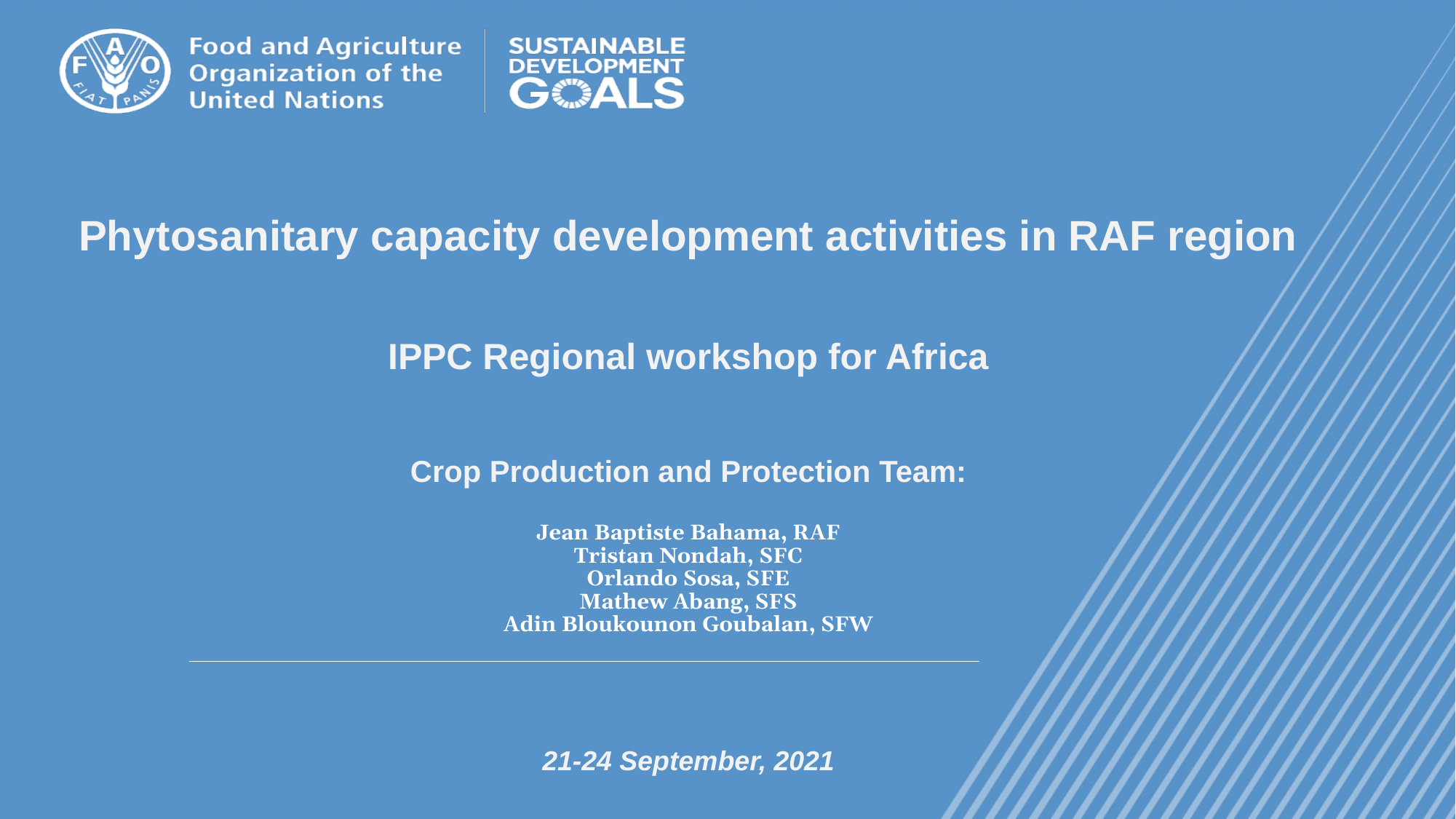

# Phytosanitary capacity development activities in RAF region IPPC Regional workshop for Africa Crop Production and Protection Team: Jean Baptiste Bahama, RAF Tristan Nondah, SFC Orlando Sosa, SFE Mathew Abang, SFS Adin Bloukounon Goubalan, SFW 21-24 September, 2021